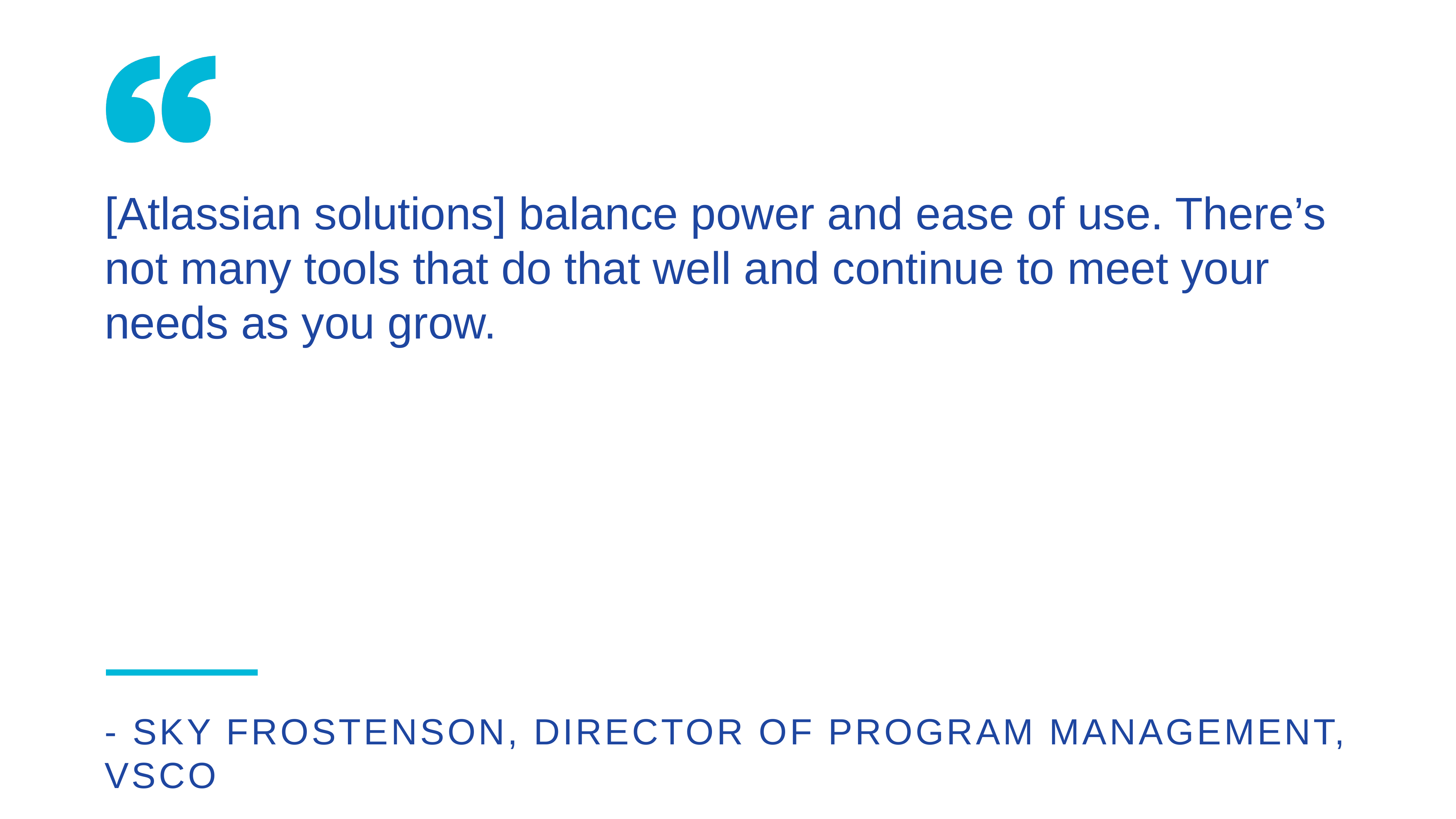

[Atlassian solutions] balance power and ease of use. There’s not many tools that do that well and continue to meet your needs as you grow.
- Sky Frostenson, Director of Program Management, VSCO